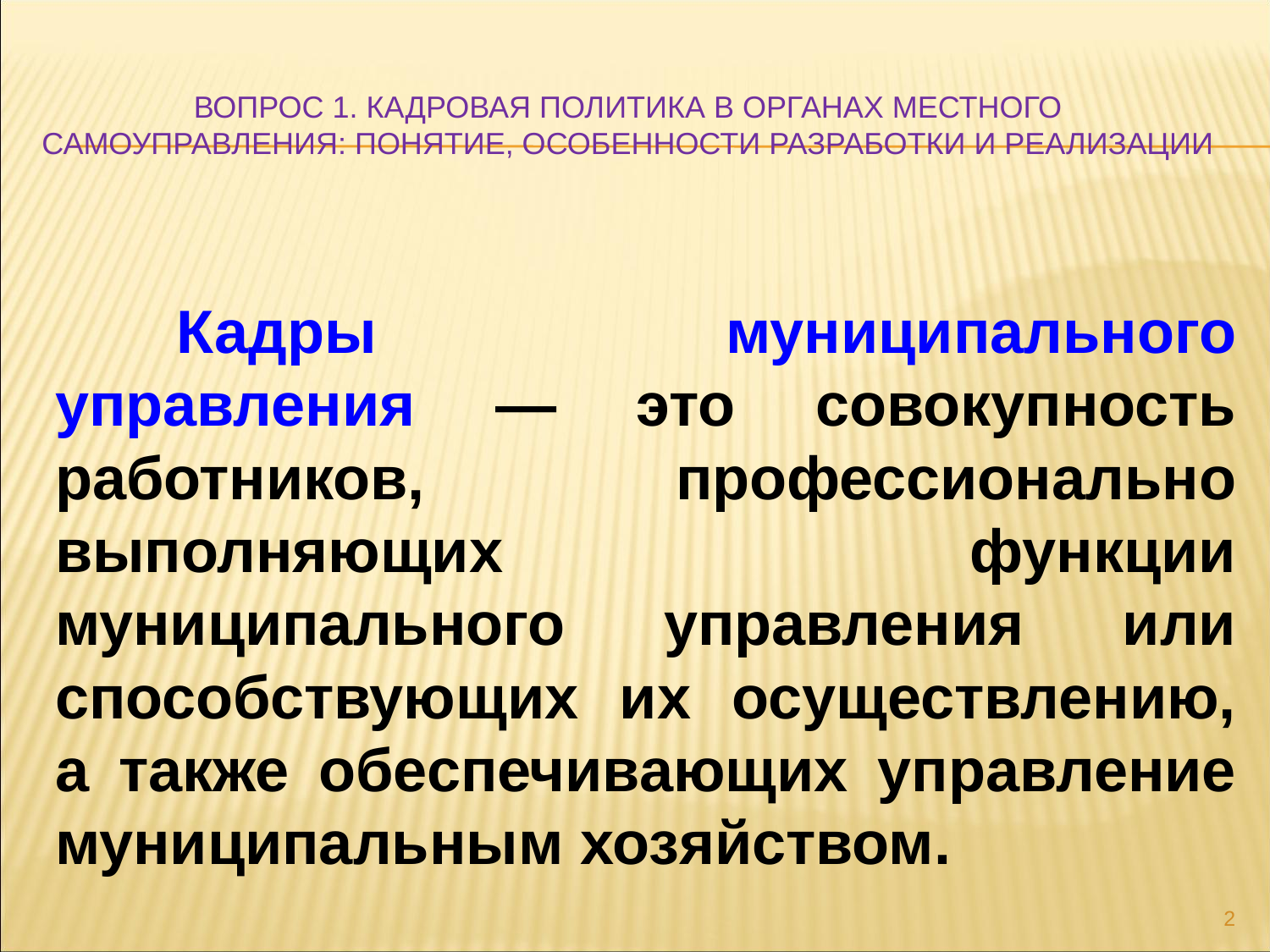

# Вопрос 1. кадровая политика в органах местного самоуправления: понятие, особенности разработки и реализации
	Кадры муниципального управления — это совокупность работников, профессионально выполняющих функции муниципального управления или способствующих их осуществлению, а также обеспечивающих управление муниципальным хозяйством.
2